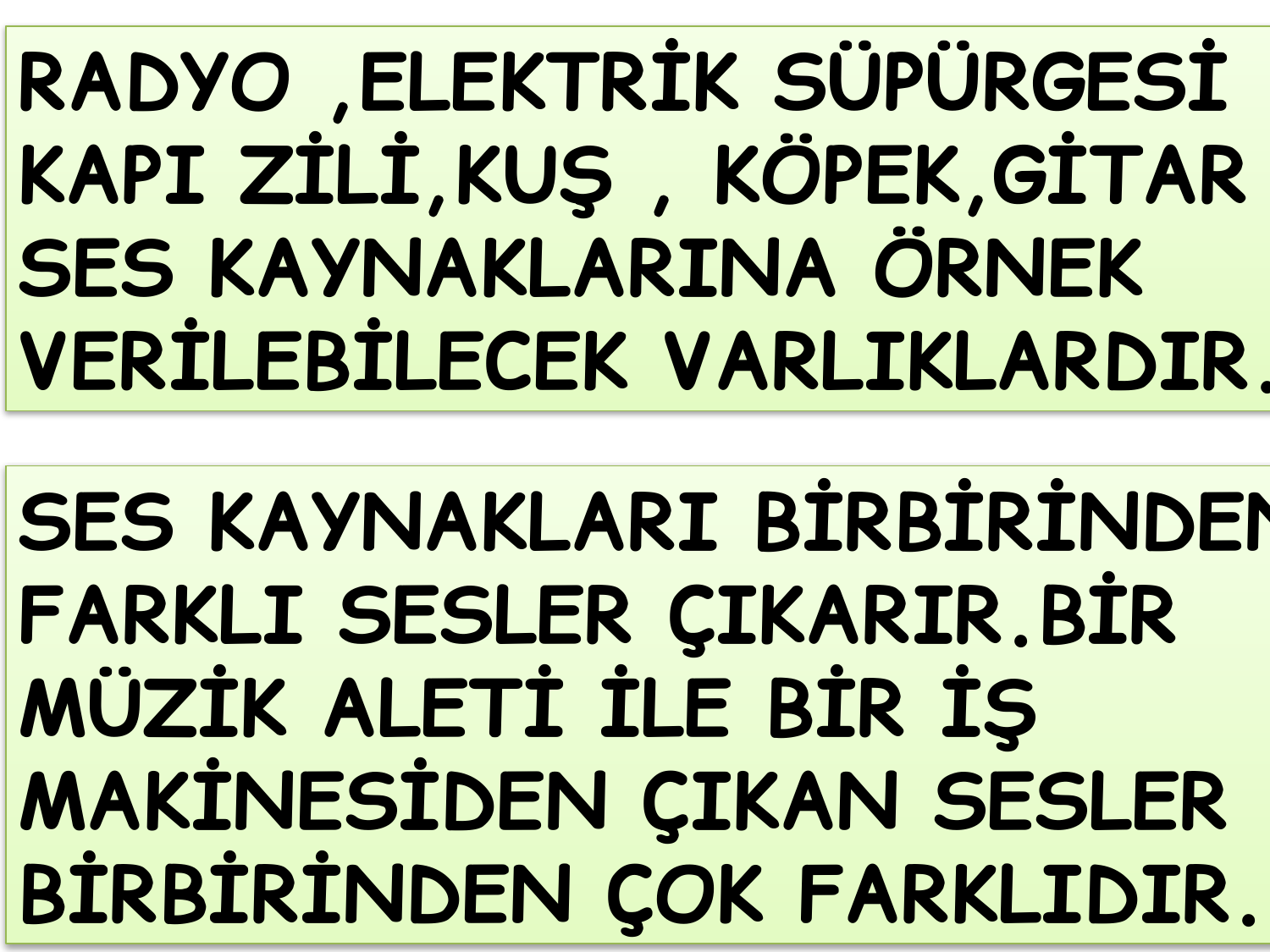

RADYO ,ELEKTRİK SÜPÜRGESİ
KAPI ZİLİ,KUŞ , KÖPEK,GİTAR
SES KAYNAKLARINA ÖRNEK
VERİLEBİLECEK VARLIKLARDIR.
SES KAYNAKLARI BİRBİRİNDEN
FARKLI SESLER ÇIKARIR.BİR
MÜZİK ALETİ İLE BİR İŞ
MAKİNESİDEN ÇIKAN SESLER
BİRBİRİNDEN ÇOK FARKLIDIR.